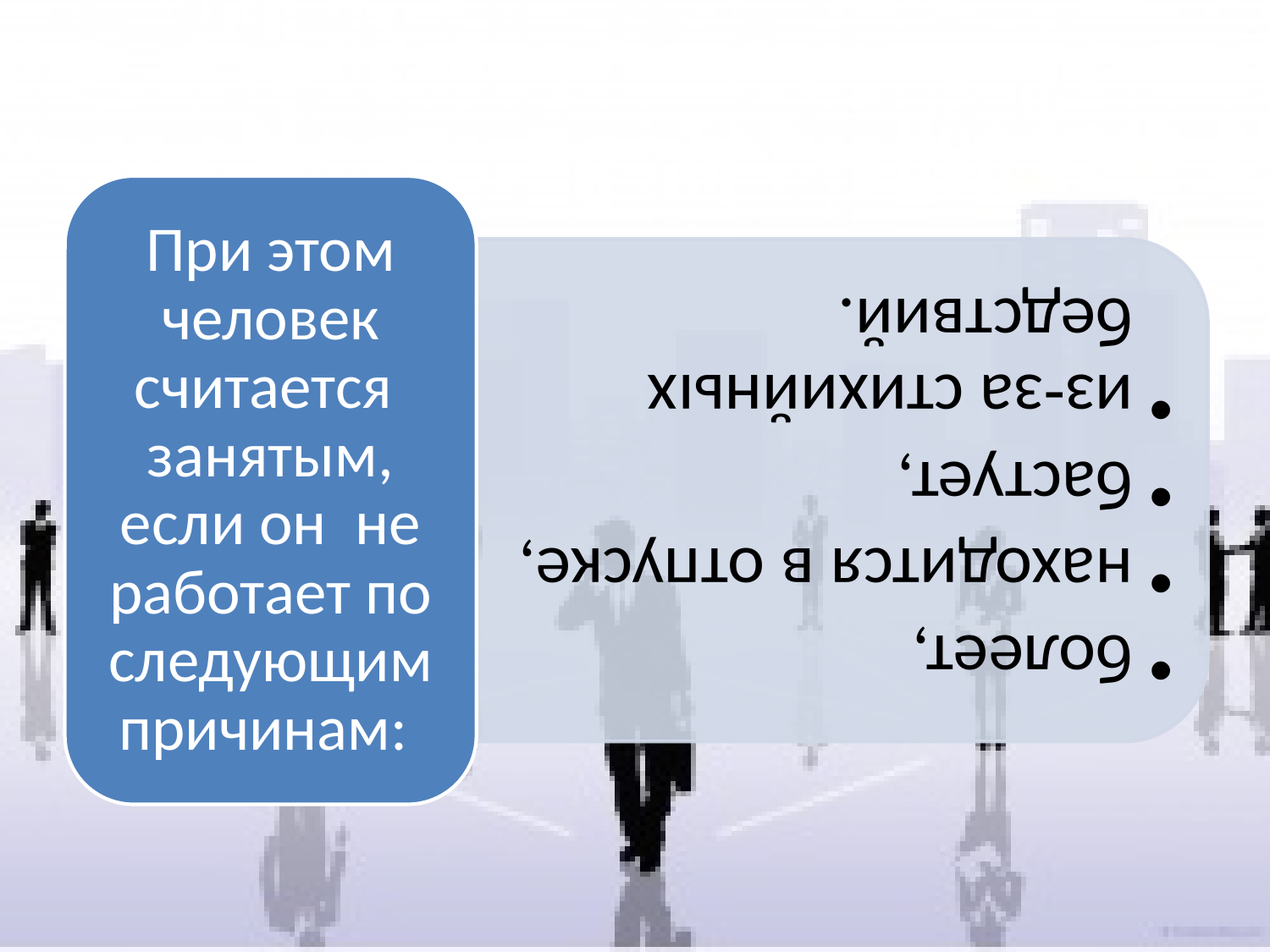

болеет,
находится в отпуске,
бастует,
из-за стихийных бедствий.
При этом человек считается  занятым, если он  не работает по следующим причинам: